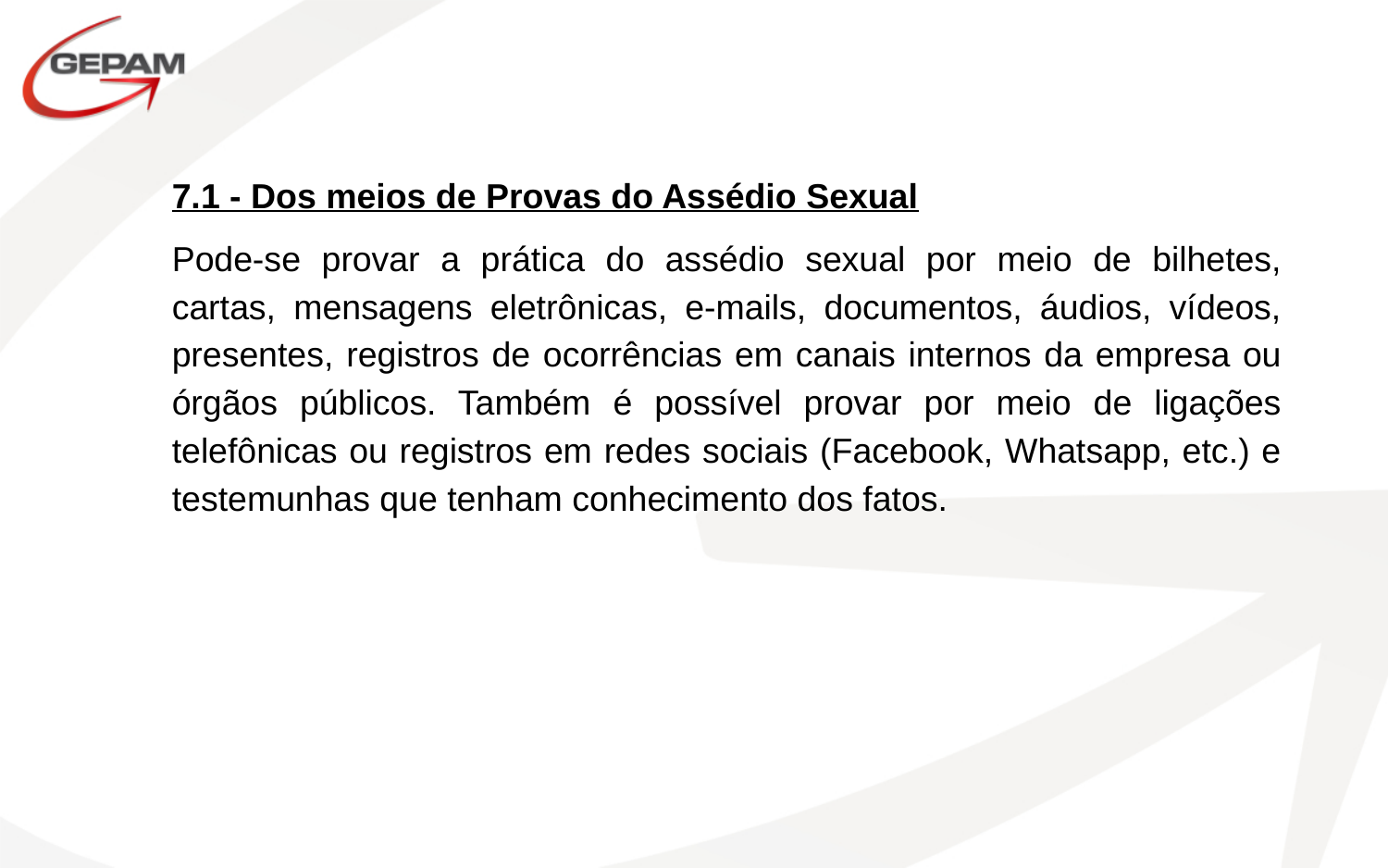

7.1 - Dos meios de Provas do Assédio Sexual
Pode-se provar a prática do assédio sexual por meio de bilhetes, cartas, mensagens eletrônicas, e-mails, documentos, áudios, vídeos, presentes, registros de ocorrências em canais internos da empresa ou órgãos públicos. Também é possível provar por meio de ligações telefônicas ou registros em redes sociais (Facebook, Whatsapp, etc.) e testemunhas que tenham conhecimento dos fatos.